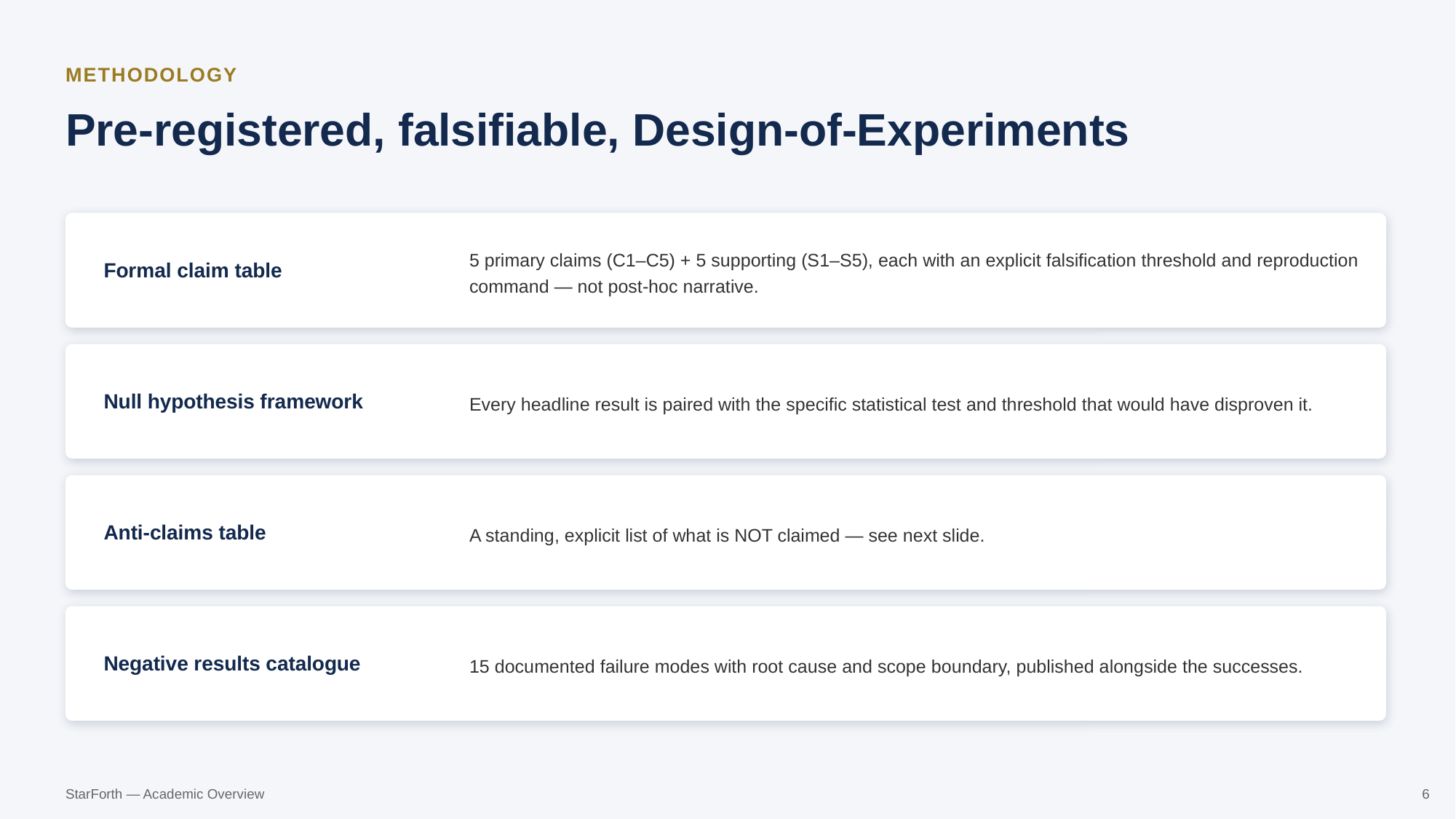

METHODOLOGY
Pre-registered, falsifiable, Design-of-Experiments

5 primary claims (C1–C5) + 5 supporting (S1–S5), each with an explicit falsification threshold and reproduction command — not post-hoc narrative.
Formal claim table

Every headline result is paired with the specific statistical test and threshold that would have disproven it.
Null hypothesis framework

A standing, explicit list of what is NOT claimed — see next slide.
Anti-claims table

15 documented failure modes with root cause and scope boundary, published alongside the successes.
Negative results catalogue
StarForth — Academic Overview
6